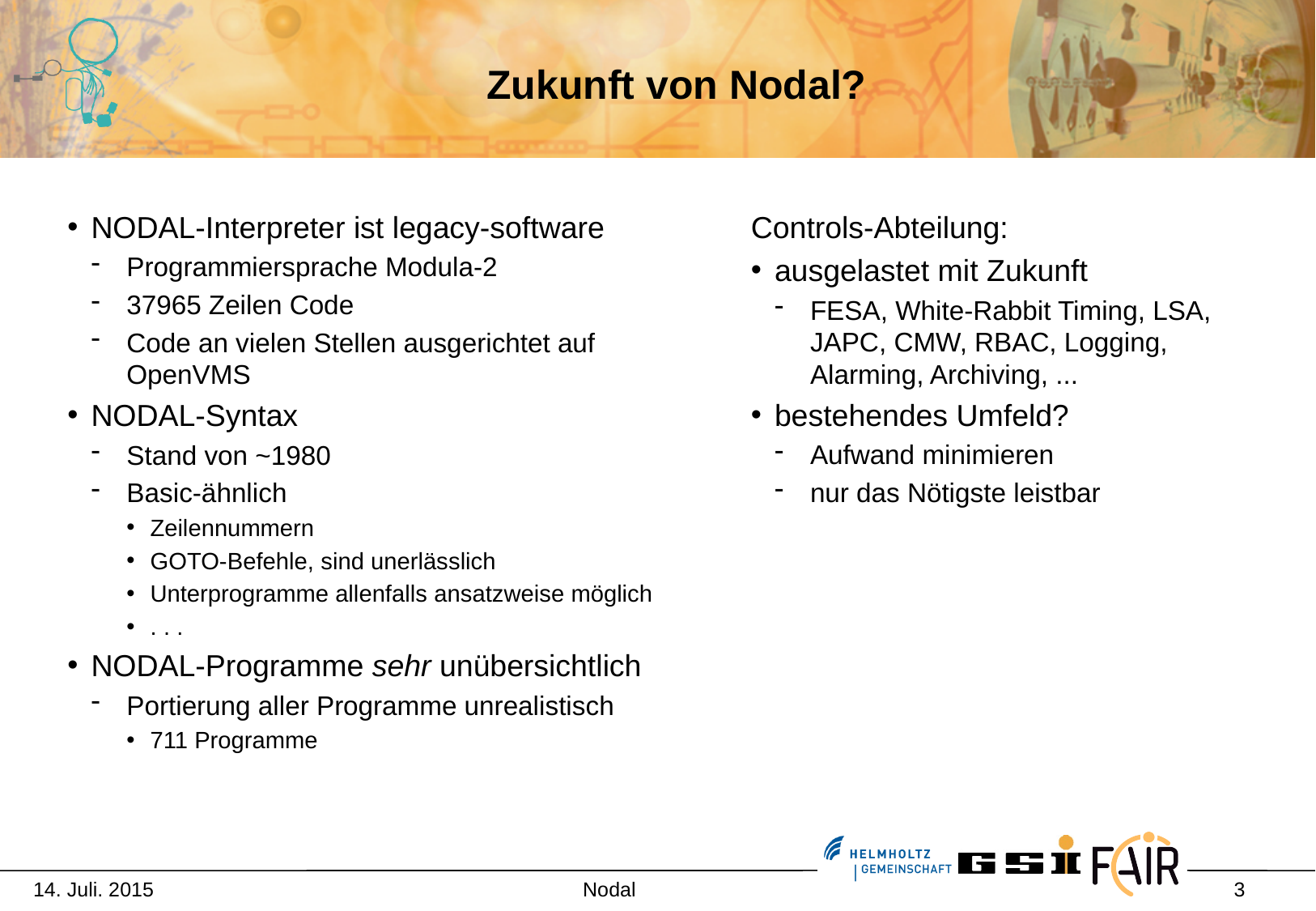

# Zukunft von Nodal?
NODAL-Interpreter ist legacy-software
Programmiersprache Modula-2
37965 Zeilen Code
Code an vielen Stellen ausgerichtet auf OpenVMS
NODAL-Syntax
Stand von ~1980
Basic-ähnlich
Zeilennummern
GOTO-Befehle, sind unerlässlich
Unterprogramme allenfalls ansatzweise möglich
. . .
NODAL-Programme sehr unübersichtlich
Portierung aller Programme unrealistisch
711 Programme
Controls-Abteilung:
ausgelastet mit Zukunft
FESA, White-Rabbit Timing, LSA, JAPC, CMW, RBAC, Logging, Alarming, Archiving, ...
bestehendes Umfeld?
Aufwand minimieren
nur das Nötigste leistbar